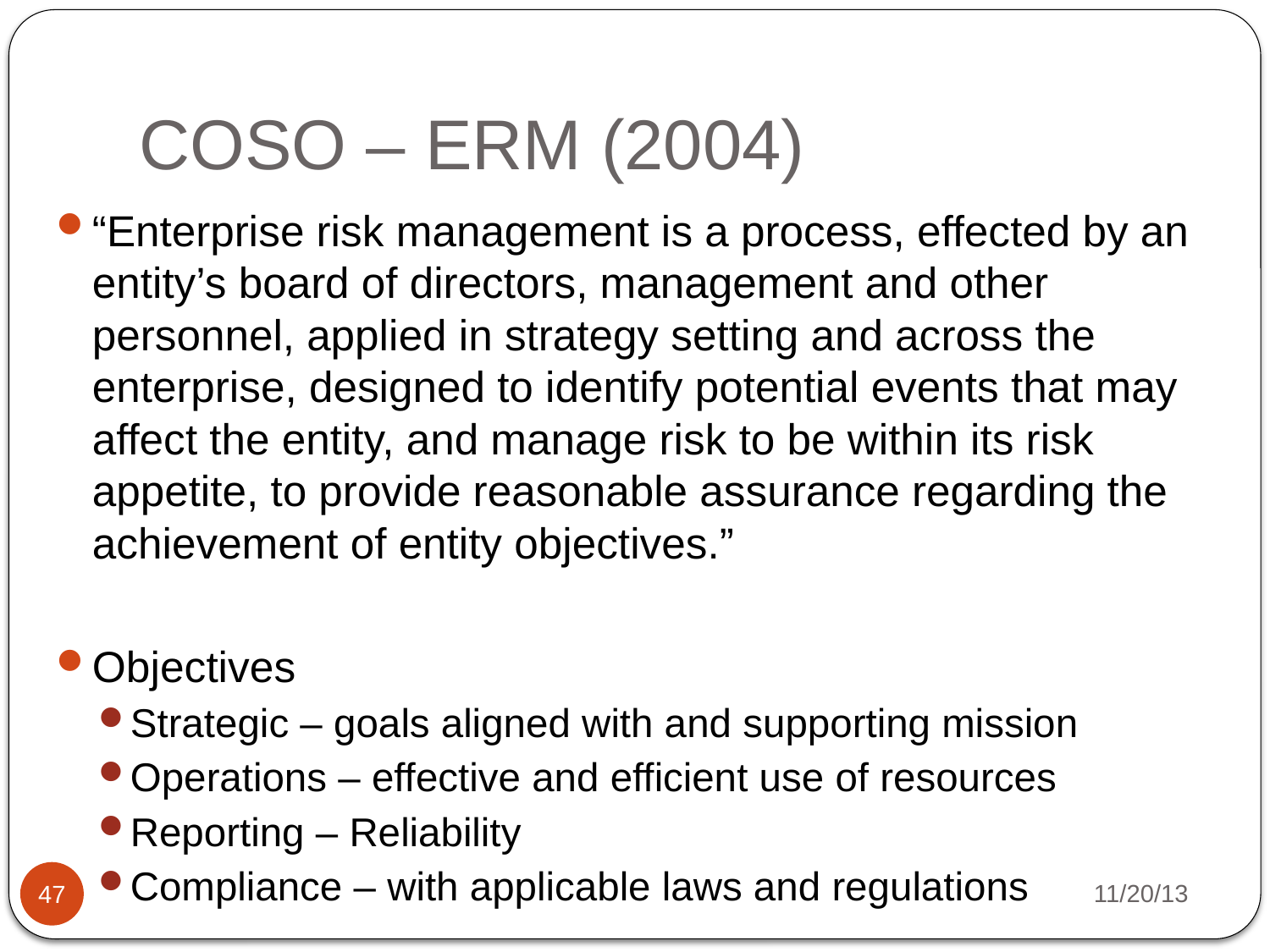

# COSO – ERM (2004)
“Enterprise risk management is a process, effected by an entity’s board of directors, management and other personnel, applied in strategy setting and across the enterprise, designed to identify potential events that may affect the entity, and manage risk to be within its risk appetite, to provide reasonable assurance regarding the achievement of entity objectives.”

Objectives
Strategic – goals aligned with and supporting mission
Operations – effective and efficient use of resources
Reporting – Reliability
Compliance – with applicable laws and regulations

11/20/13
47